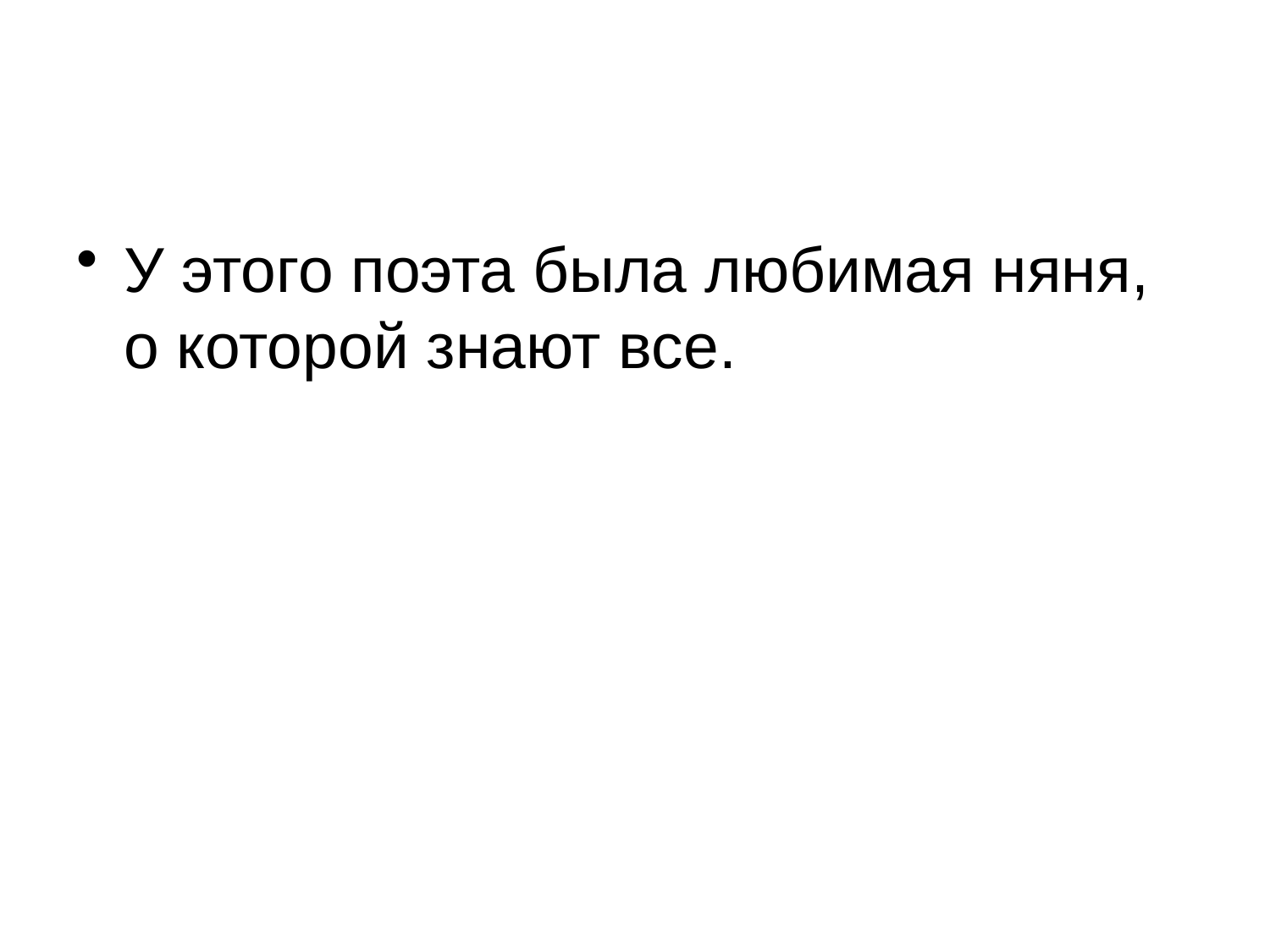

#
У этого поэта была любимая няня, о которой знают все.